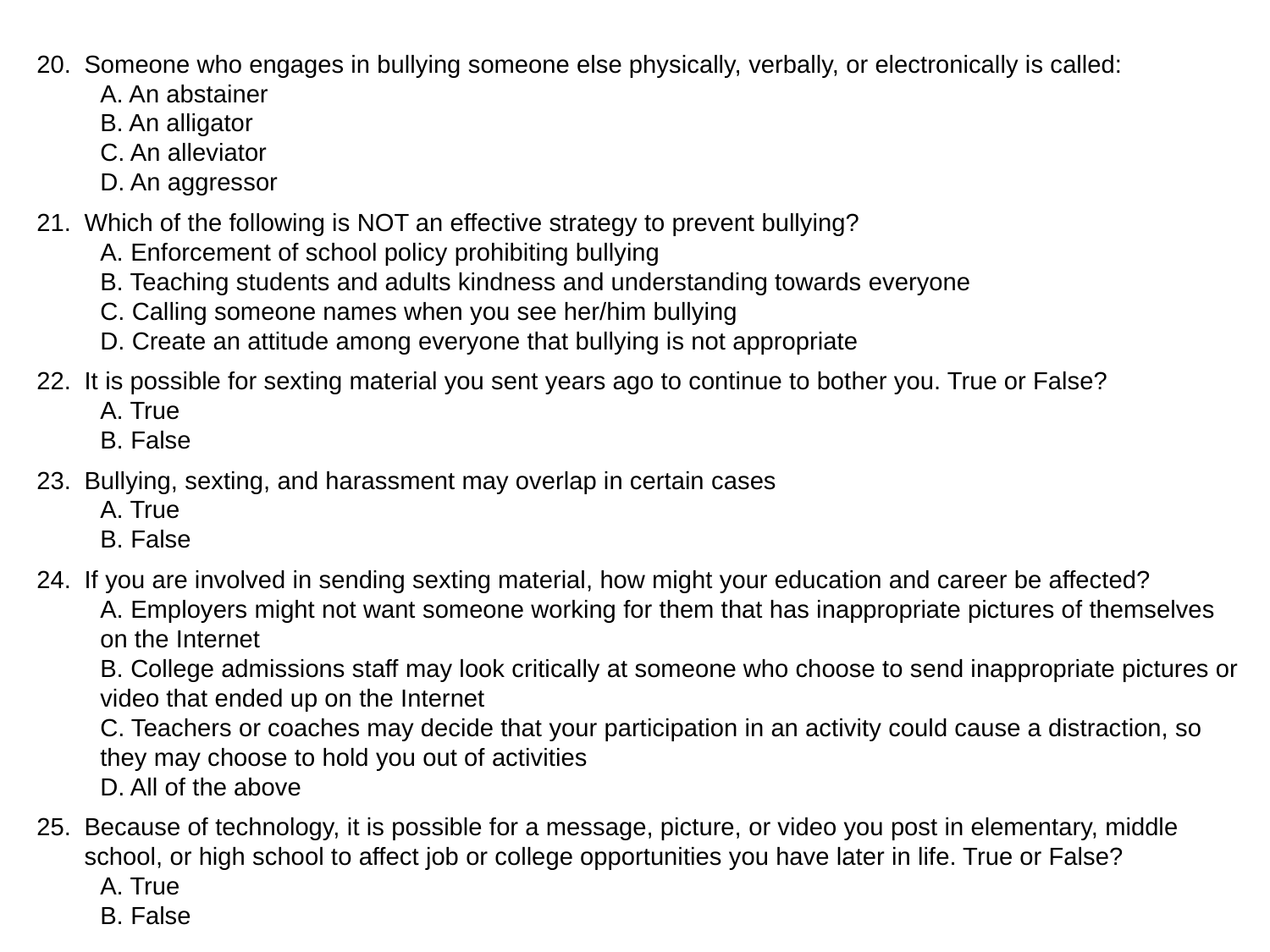

Someone who engages in bullying someone else physically, verbally, or electronically is called:
A. An abstainer
B. An alligator
C. An alleviator
D. An aggressor
Which of the following is NOT an effective strategy to prevent bullying?
A. Enforcement of school policy prohibiting bullying
B. Teaching students and adults kindness and understanding towards everyone
C. Calling someone names when you see her/him bullying
D. Create an attitude among everyone that bullying is not appropriate
It is possible for sexting material you sent years ago to continue to bother you. True or False?
A. True
B. False
Bullying, sexting, and harassment may overlap in certain cases
A. True
B. False
If you are involved in sending sexting material, how might your education and career be affected?
A. Employers might not want someone working for them that has inappropriate pictures of themselves on the Internet
B. College admissions staff may look critically at someone who choose to send inappropriate pictures or video that ended up on the Internet
C. Teachers or coaches may decide that your participation in an activity could cause a distraction, so they may choose to hold you out of activities
D. All of the above
Because of technology, it is possible for a message, picture, or video you post in elementary, middle school, or high school to affect job or college opportunities you have later in life. True or False?
A. True
B. False